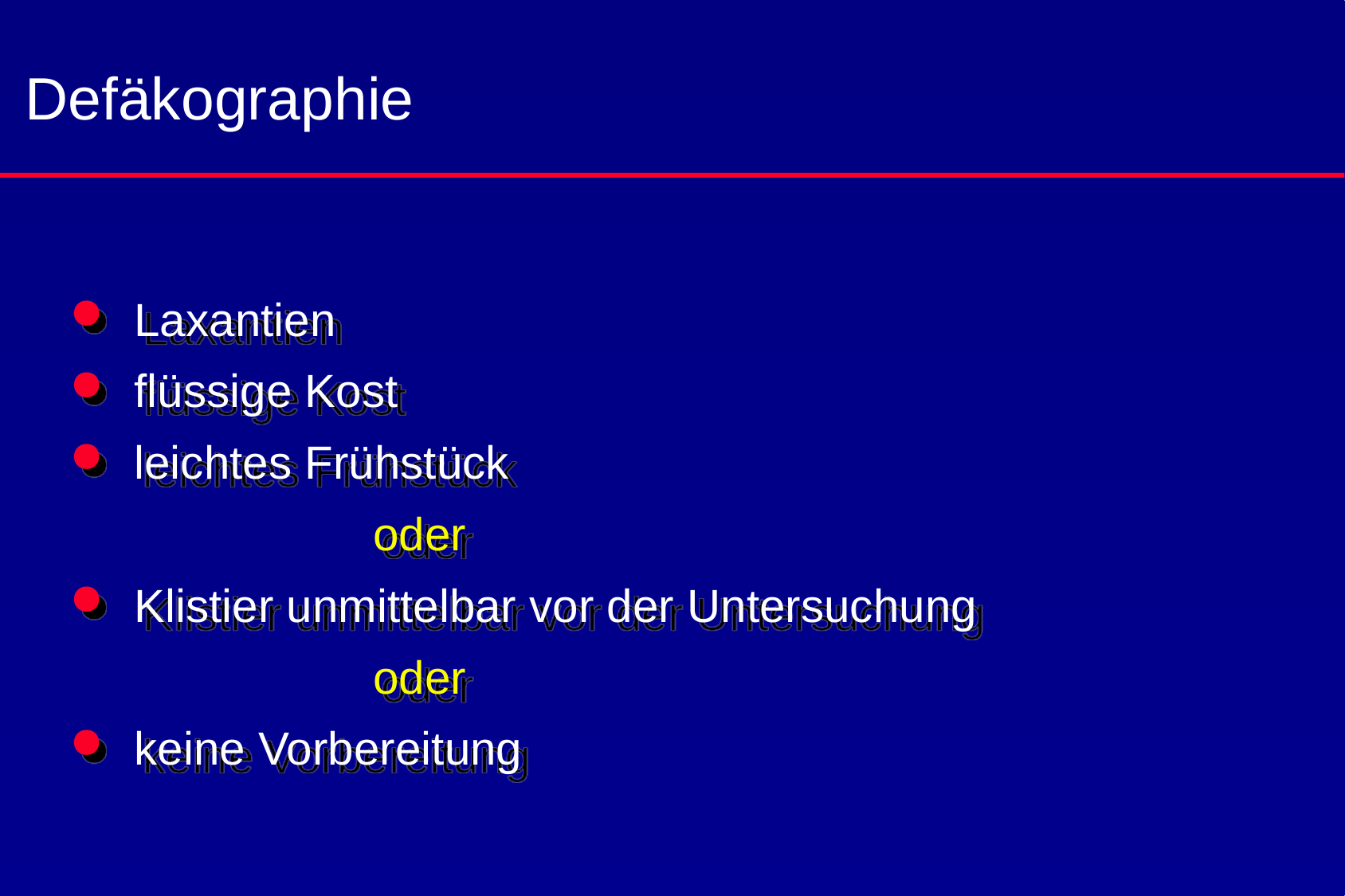

Defäkographie

Laxantien
flüssige Kost
leichtes Frühstück
			oder
Klistier unmittelbar vor der Untersuchung
			oder
keine Vorbereitung